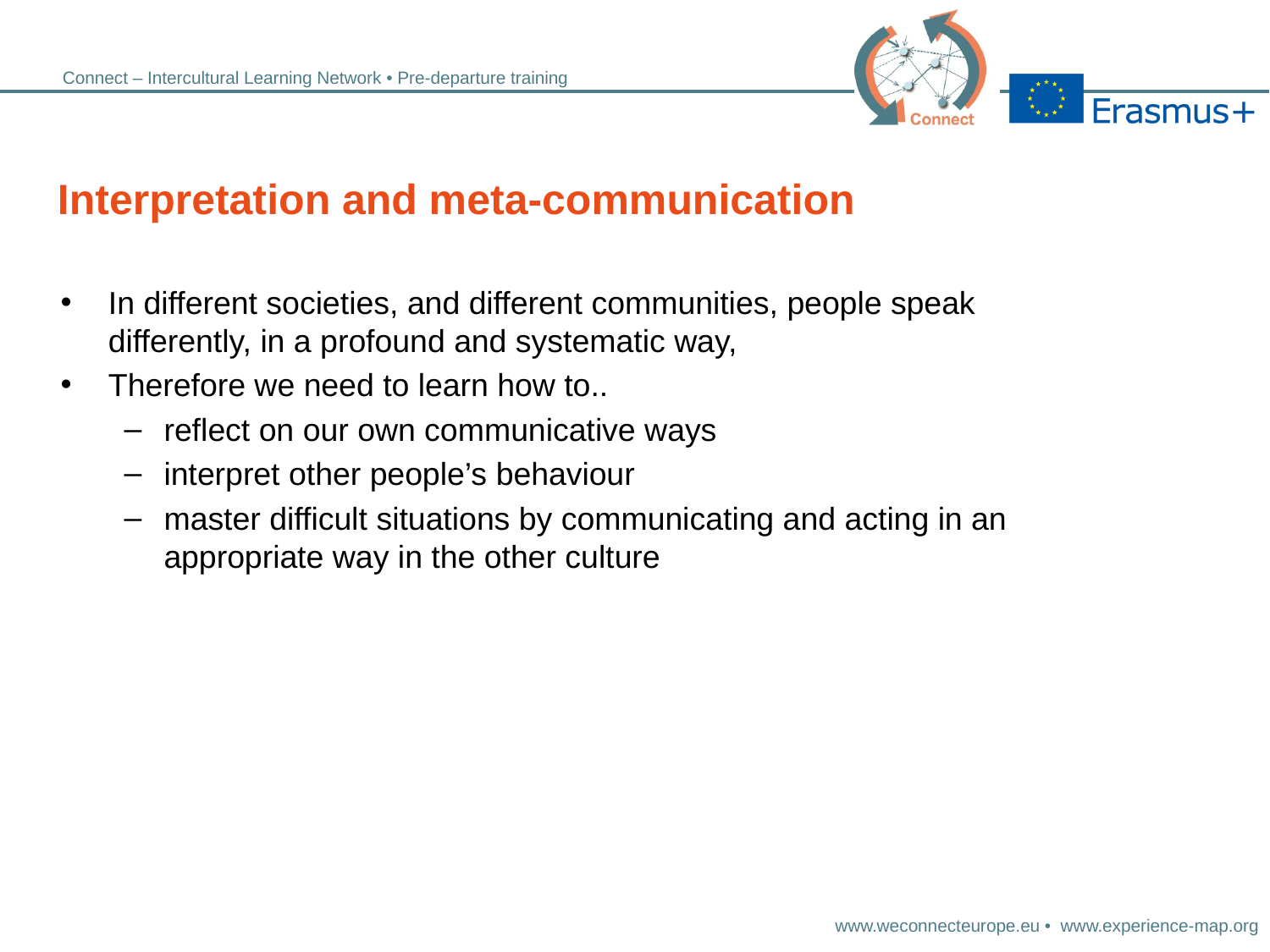

# Interpretation and meta-communication
In different societies, and different communities, people speak differently, in a profound and systematic way,
Therefore we need to learn how to..
reflect on our own communicative ways
interpret other people’s behaviour
master difficult situations by communicating and acting in an appropriate way in the other culture